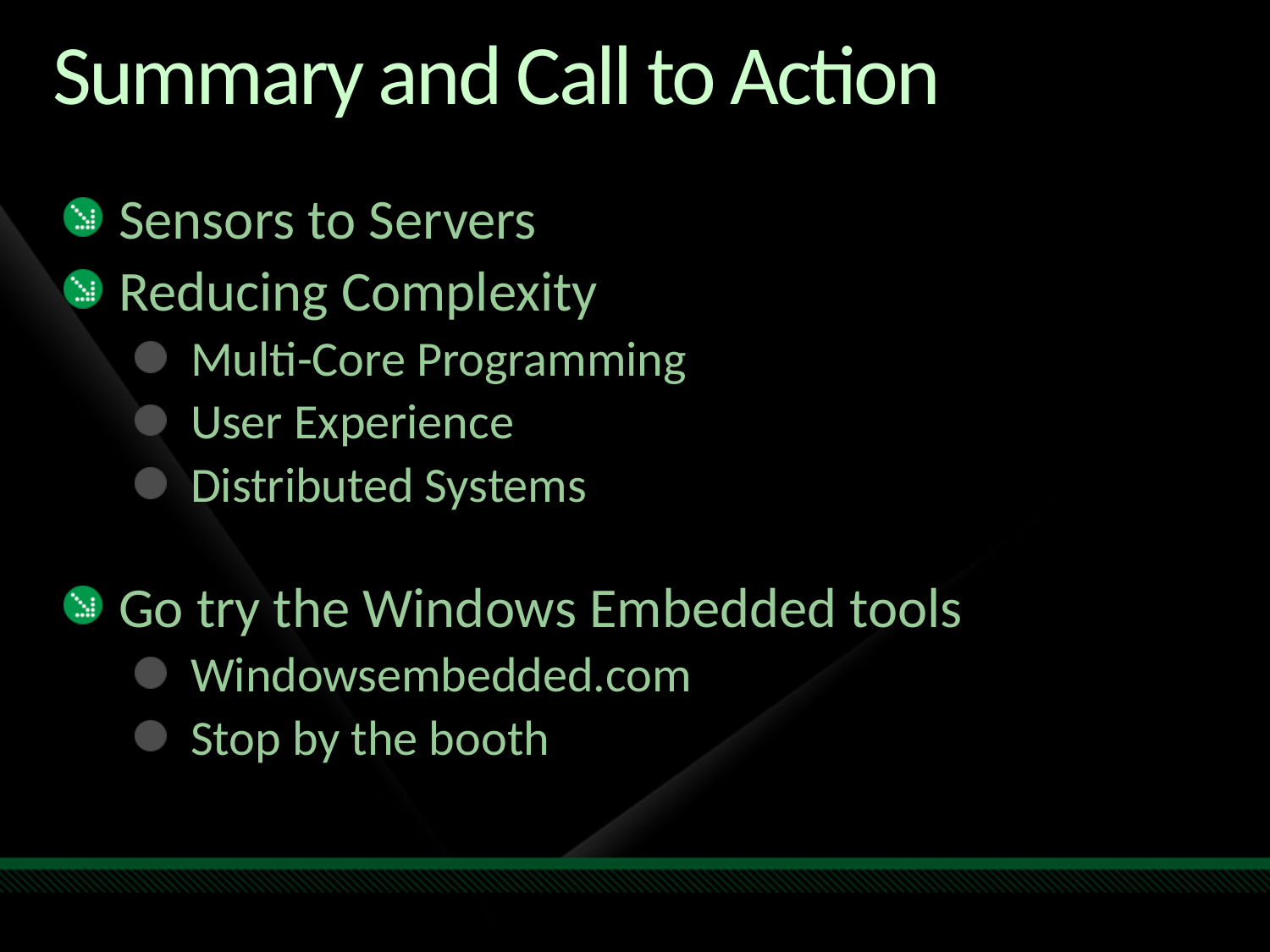

# Summary and Call to Action
Sensors to Servers
Reducing Complexity
Multi-Core Programming
User Experience
Distributed Systems

Go try the Windows Embedded tools
Windowsembedded.com
Stop by the booth